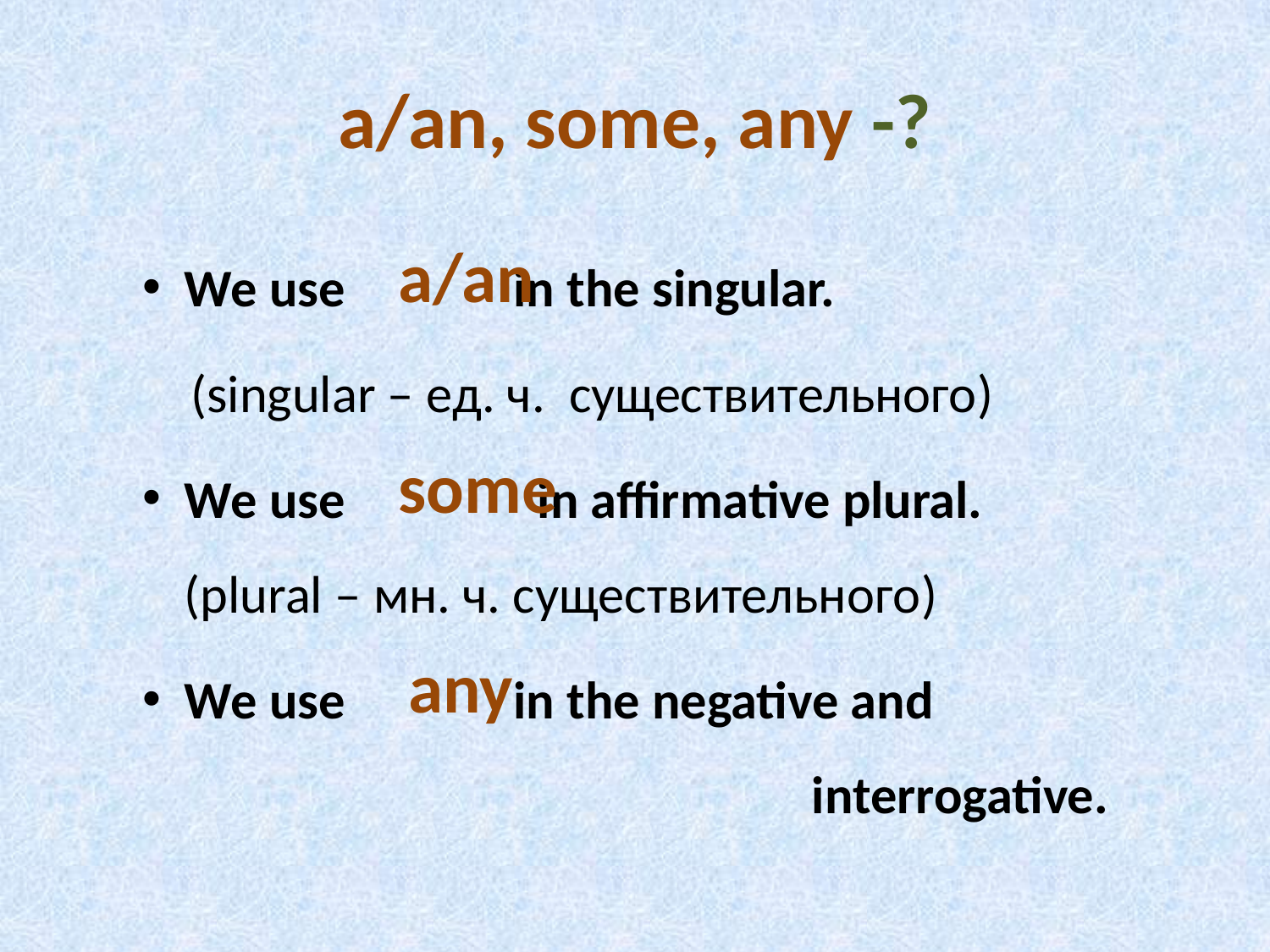

# a/an, some, any -?
We use              in the singular.
    (singular – ед. ч.  существительного)
We use                in affirmative plural.
(plural – мн. ч. существительного)
We use              in the negative and
                                                    interrogative.

a/an
some
any